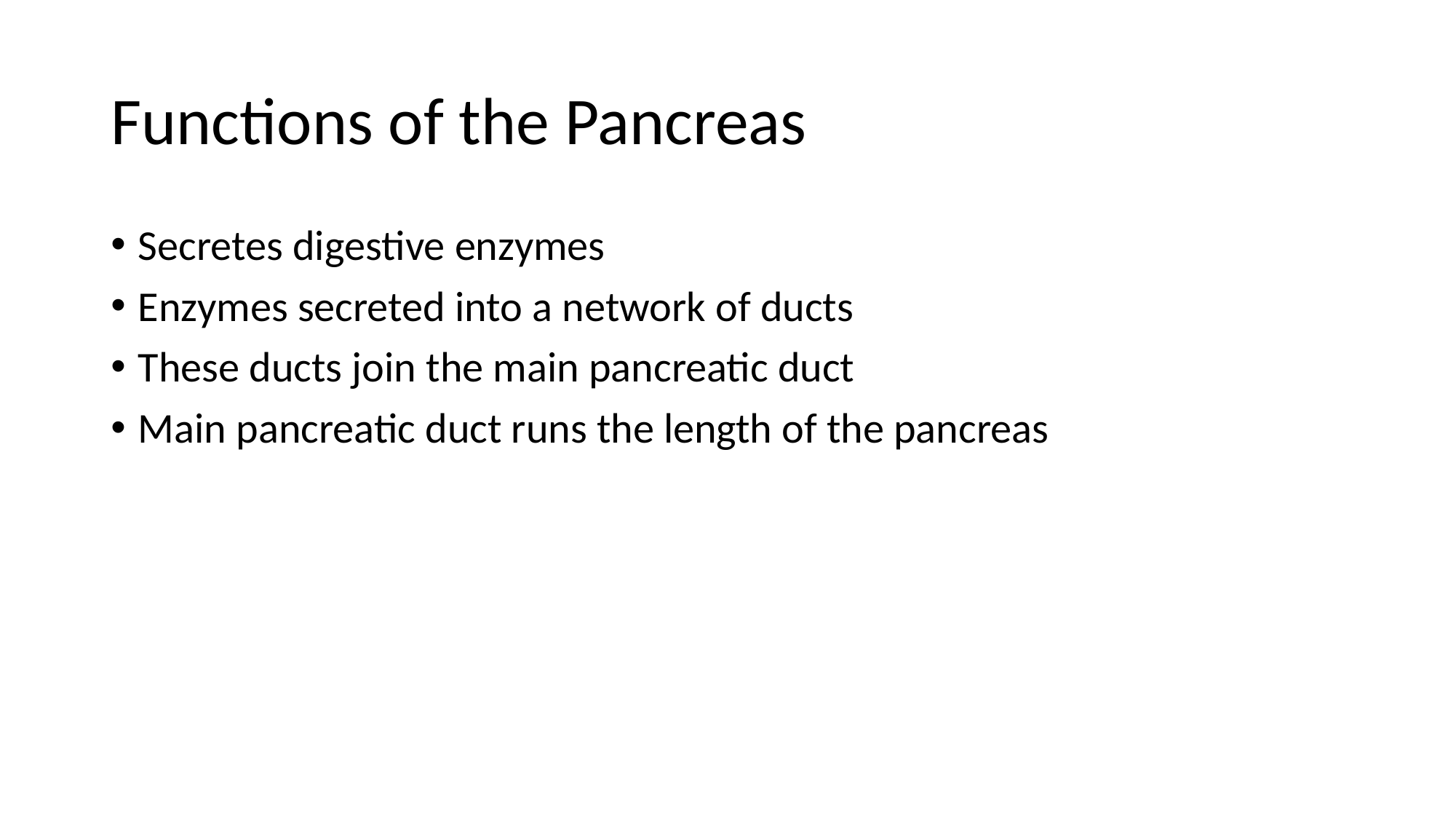

# Functions of the Pancreas
Secretes digestive enzymes
Enzymes secreted into a network of ducts
These ducts join the main pancreatic duct
Main pancreatic duct runs the length of the pancreas